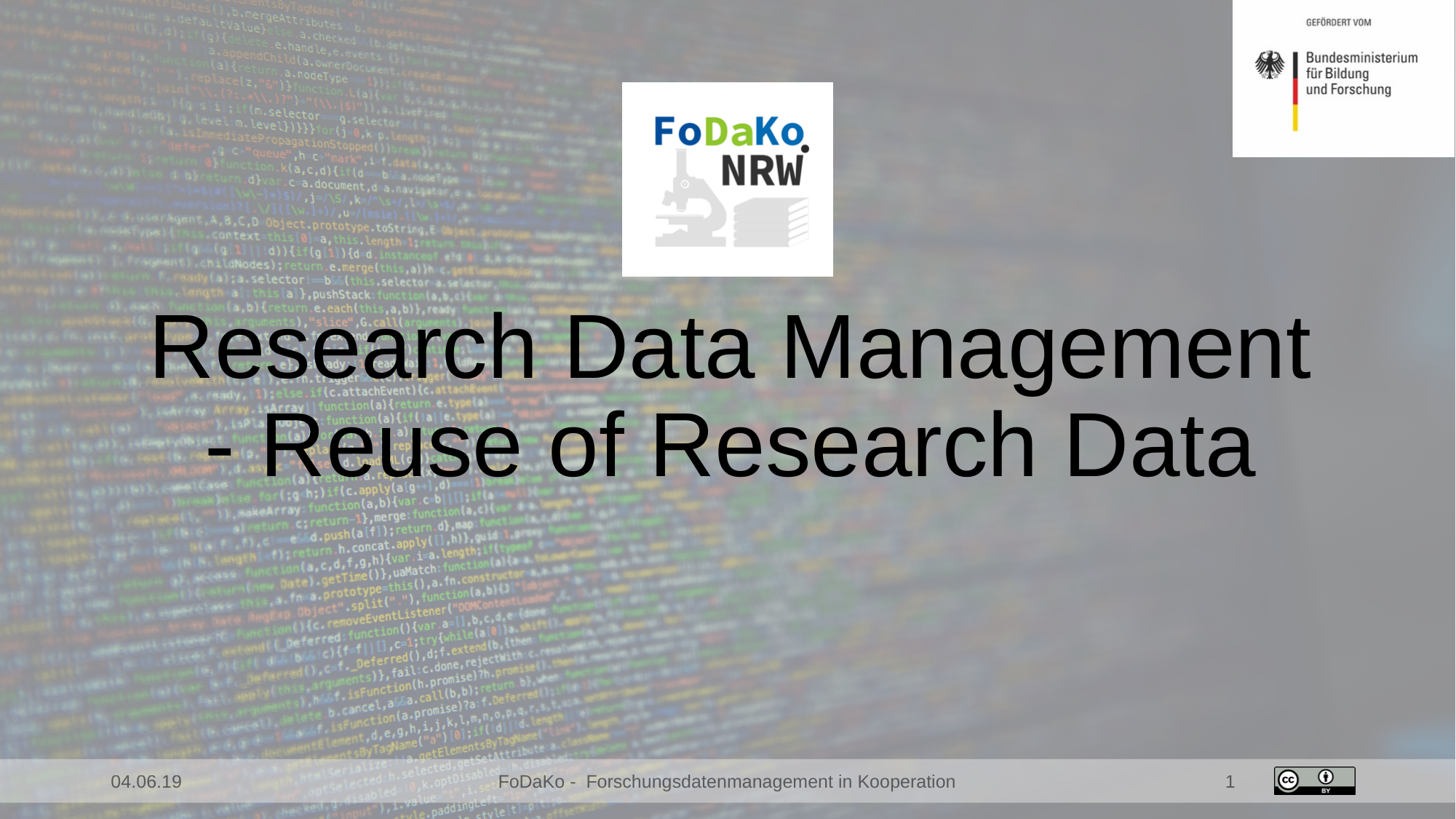

# Research Data Management - Reuse of Research Data

04.06.19
FoDaKo -  Forschungsdatenmanagement in Kooperation
1